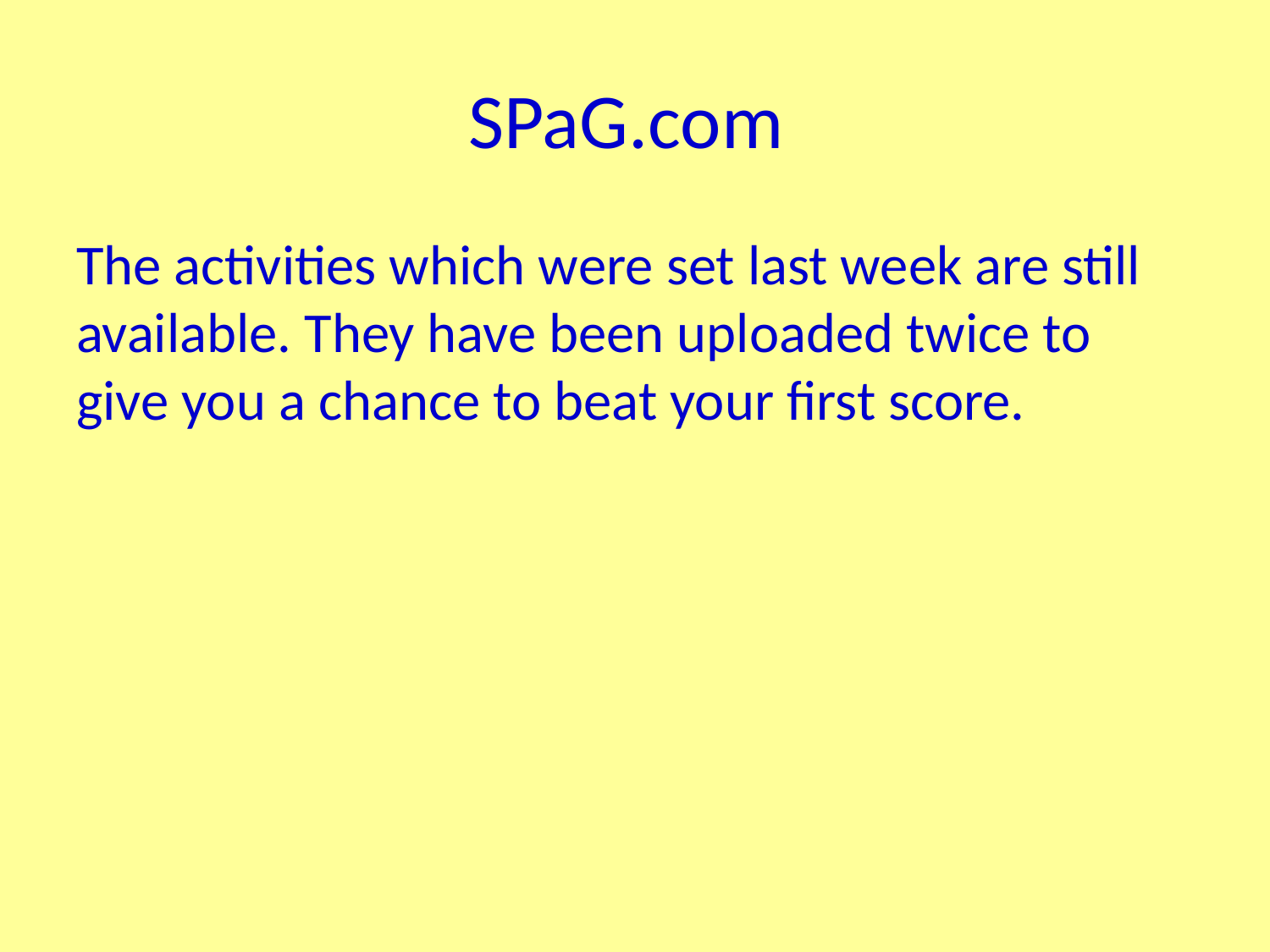

# SPaG.com
The activities which were set last week are still available. They have been uploaded twice to give you a chance to beat your first score.